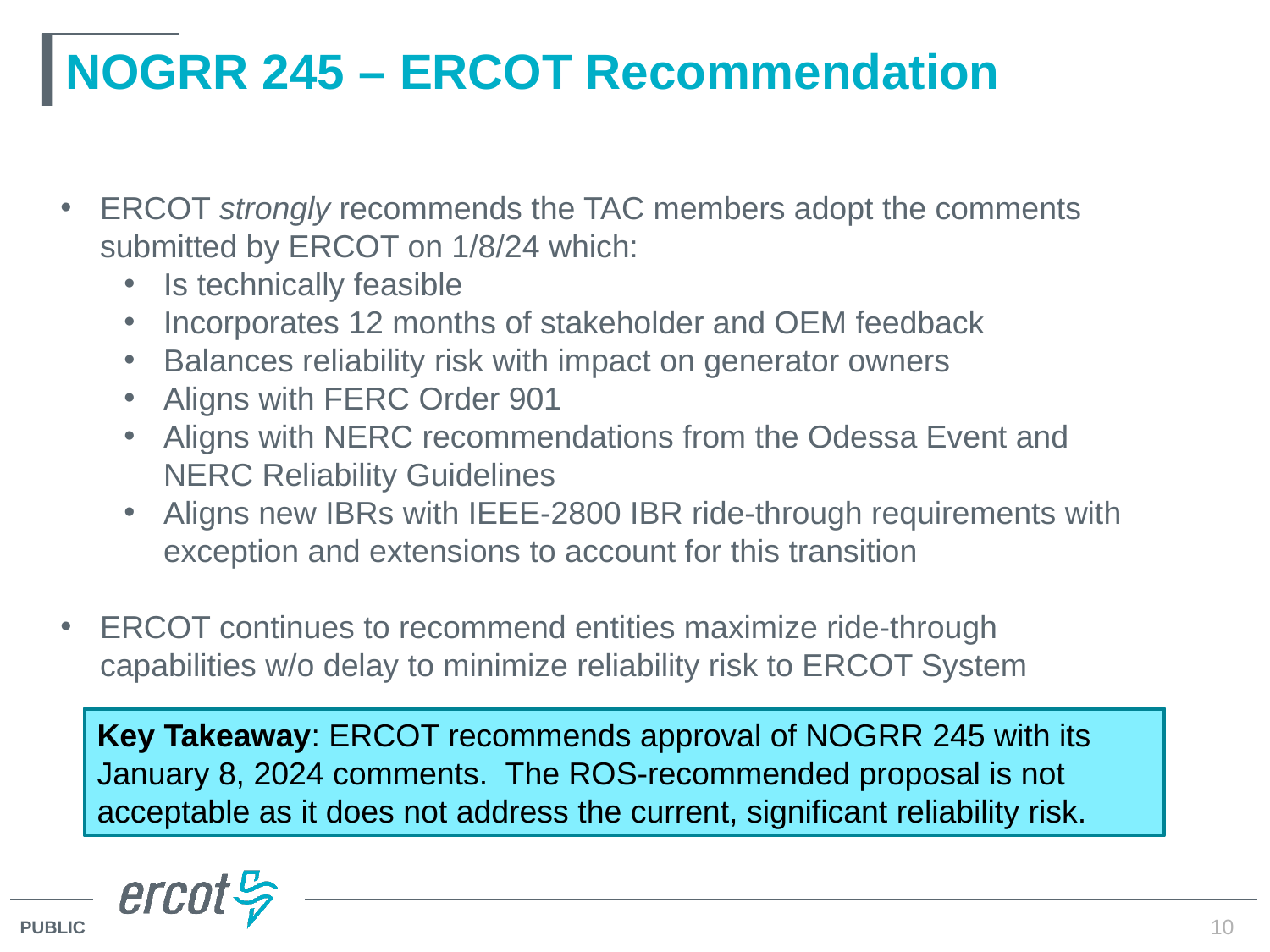

# NOGRR 245 – ERCOT Recommendation

ERCOT strongly recommends the TAC members adopt the comments submitted by ERCOT on 1/8/24 which:
Is technically feasible
Incorporates 12 months of stakeholder and OEM feedback
Balances reliability risk with impact on generator owners
Aligns with FERC Order 901
Aligns with NERC recommendations from the Odessa Event and NERC Reliability Guidelines
Aligns new IBRs with IEEE-2800 IBR ride-through requirements with exception and extensions to account for this transition

ERCOT continues to recommend entities maximize ride-through capabilities w/o delay to minimize reliability risk to ERCOT System

Key Takeaway: ERCOT recommends approval of NOGRR 245 with its January 8, 2024 comments.  The ROS-recommended proposal is not acceptable as it does not address the current, significant reliability risk.
10